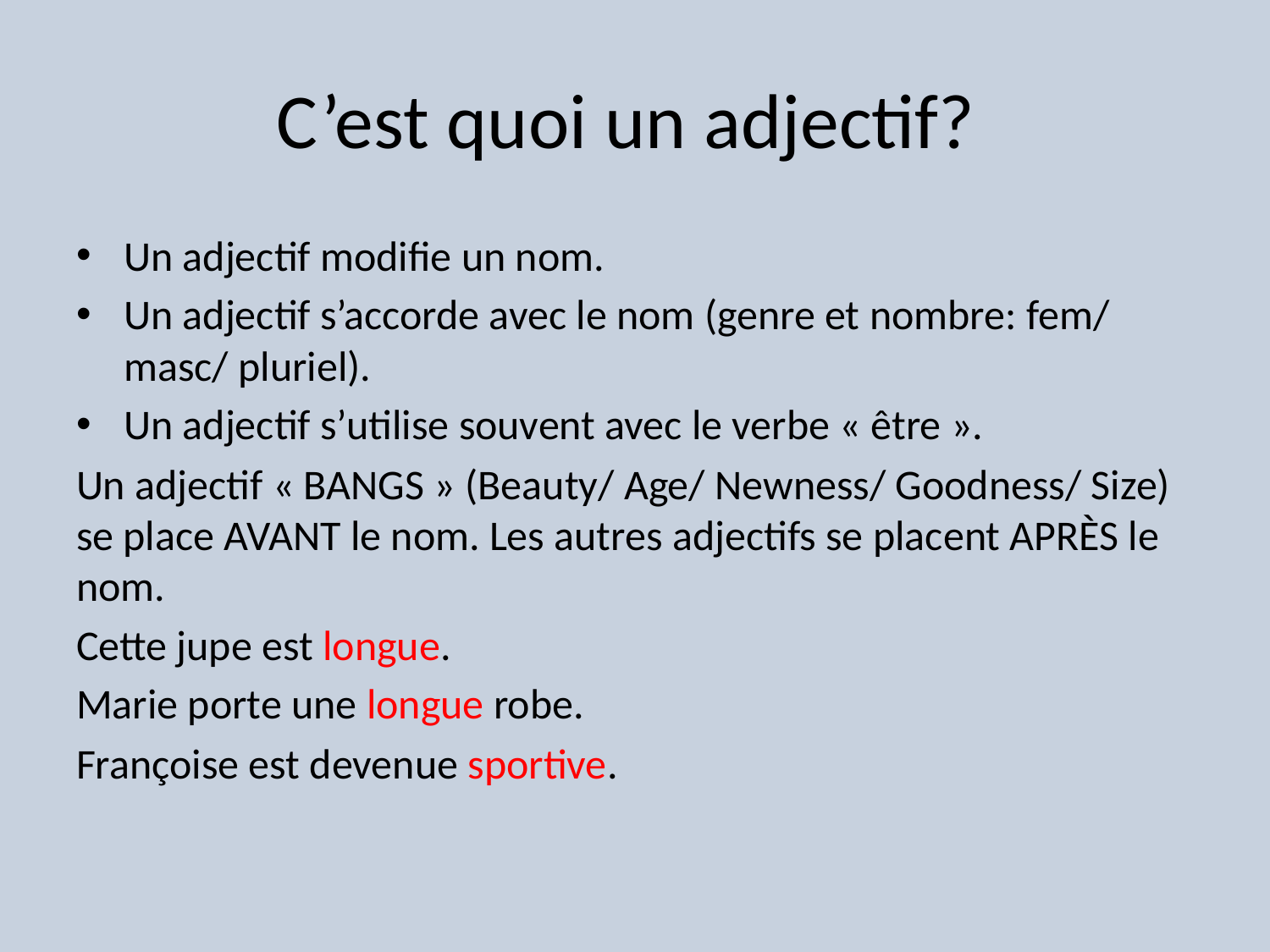

# C’est quoi un adjectif?
Un adjectif modifie un nom.
Un adjectif s’accorde avec le nom (genre et nombre: fem/ masc/ pluriel).
Un adjectif s’utilise souvent avec le verbe « être ».
Un adjectif « BANGS » (Beauty/ Age/ Newness/ Goodness/ Size) se place AVANT le nom. Les autres adjectifs se placent APRÈS le nom.
Cette jupe est longue.
Marie porte une longue robe.
Françoise est devenue sportive.